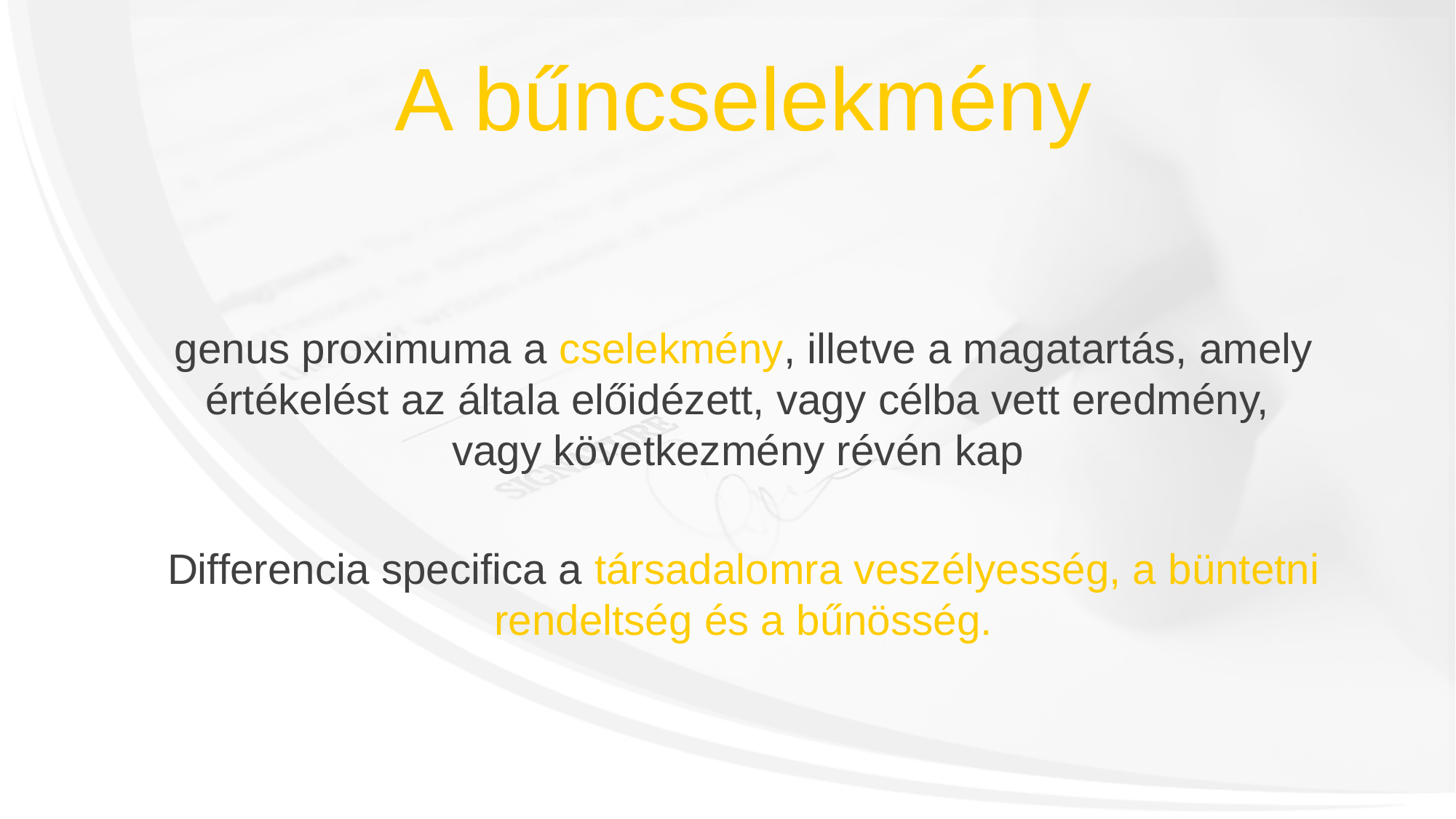

A bűncselekmény
genus proximuma a cselekmény, illetve a magatartás, amely értékelést az általa előidézett, vagy célba vett eredmény,
vagy következmény révén kap

Differencia specifica a társadalomra veszélyesség, a büntetni rendeltség és a bűnösség.